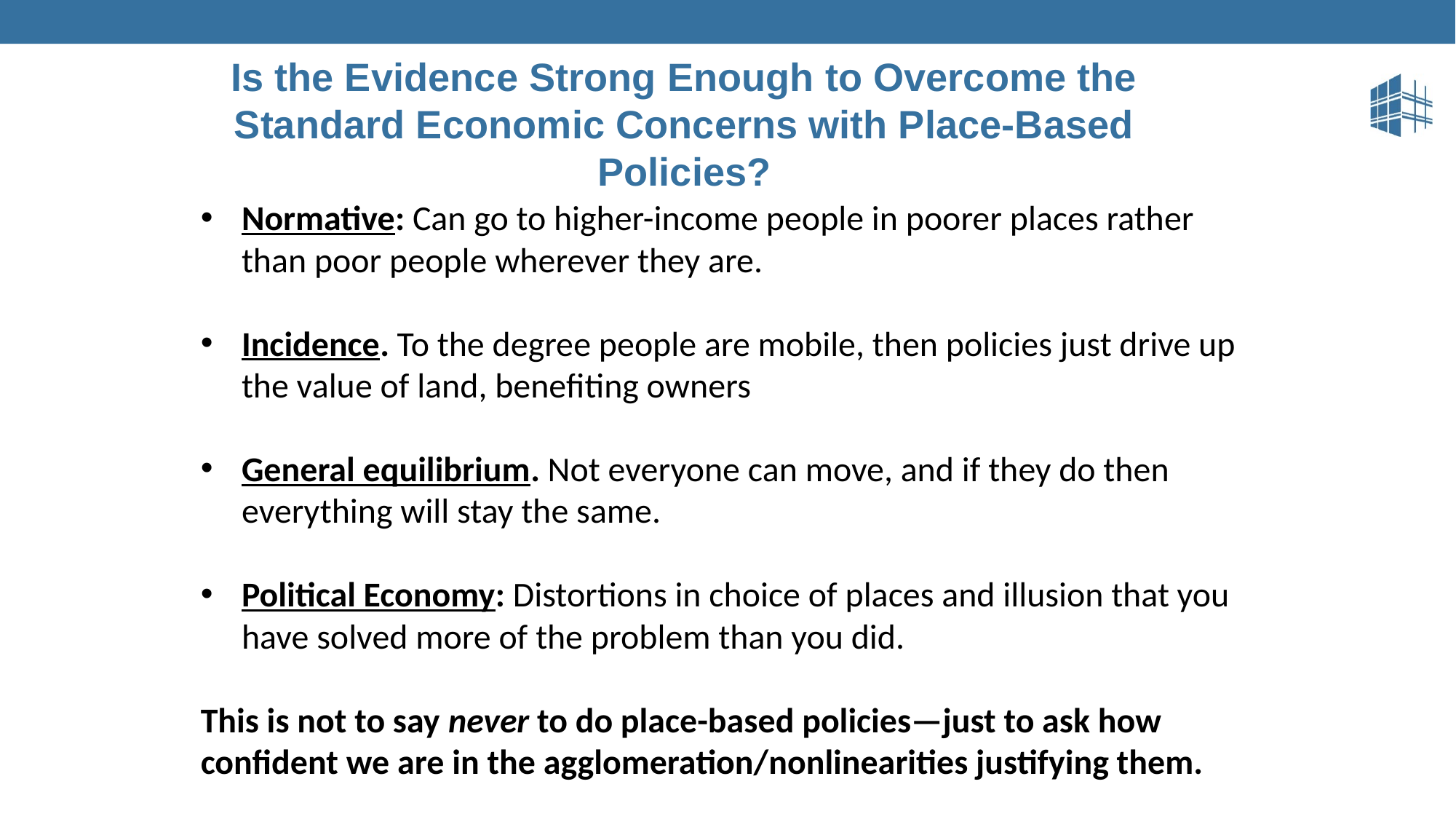

# Is the Evidence Strong Enough to Overcome the Standard Economic Concerns with Place-Based Policies?
Normative: Can go to higher-income people in poorer places rather than poor people wherever they are.

Incidence. To the degree people are mobile, then policies just drive up the value of land, benefiting owners

General equilibrium. Not everyone can move, and if they do then everything will stay the same.

Political Economy: Distortions in choice of places and illusion that you have solved more of the problem than you did.

This is not to say never to do place-based policies—just to ask how confident we are in the agglomeration/nonlinearities justifying them.